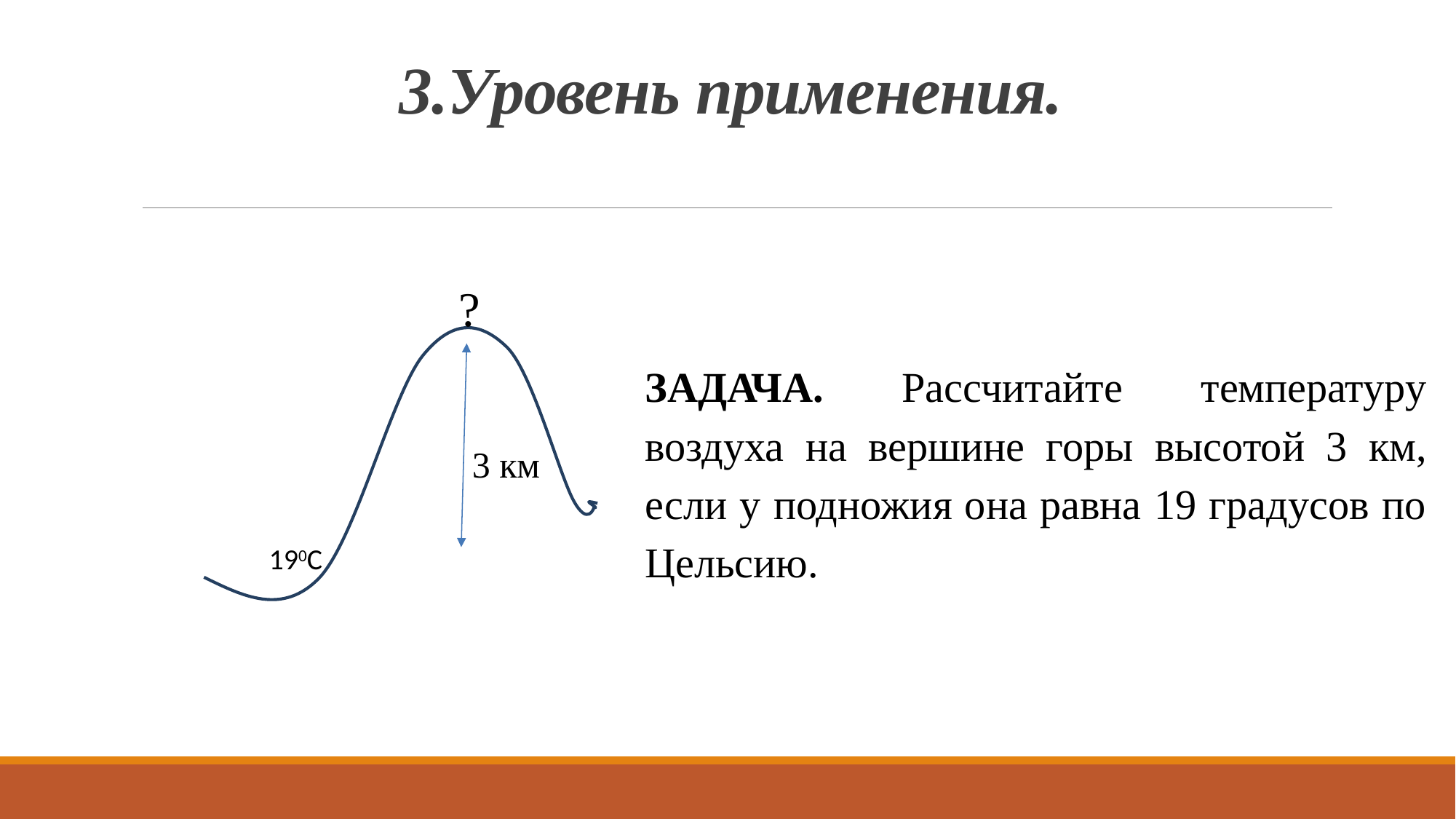

# 3.Уровень применения.

?

?

ЗАДАЧА. Рассчитайте температуру воздуха на вершине горы высотой 3 км, если у подножия она равна 19 градусов по Цельсию.
3 км
190С